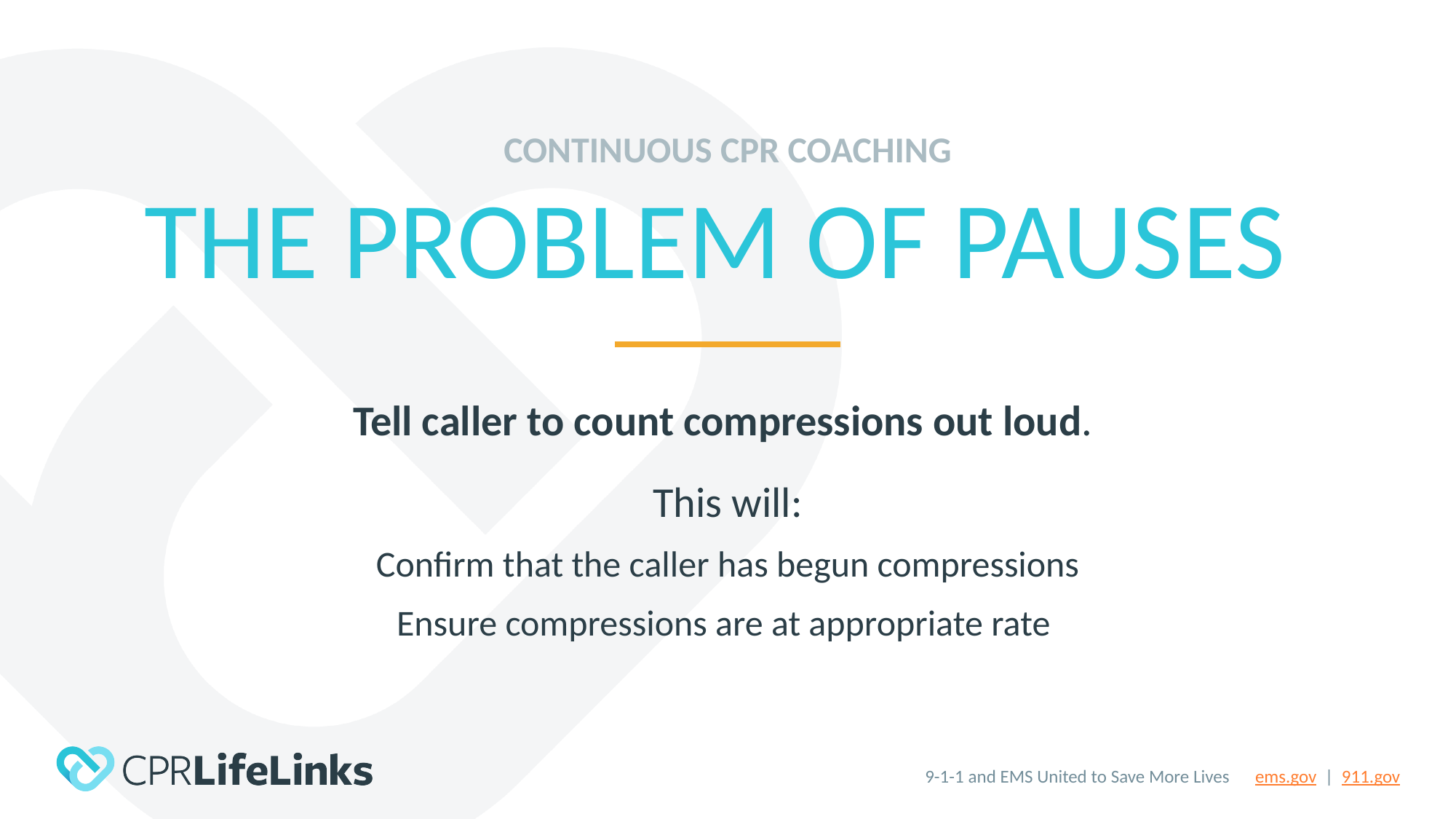

CONTINUOUS CPR COACHING
THE PROBLEM OF PAUSES
Tell caller to count compressions out loud.
This will:
Confirm that the caller has begun compressions
Ensure compressions are at appropriate rate